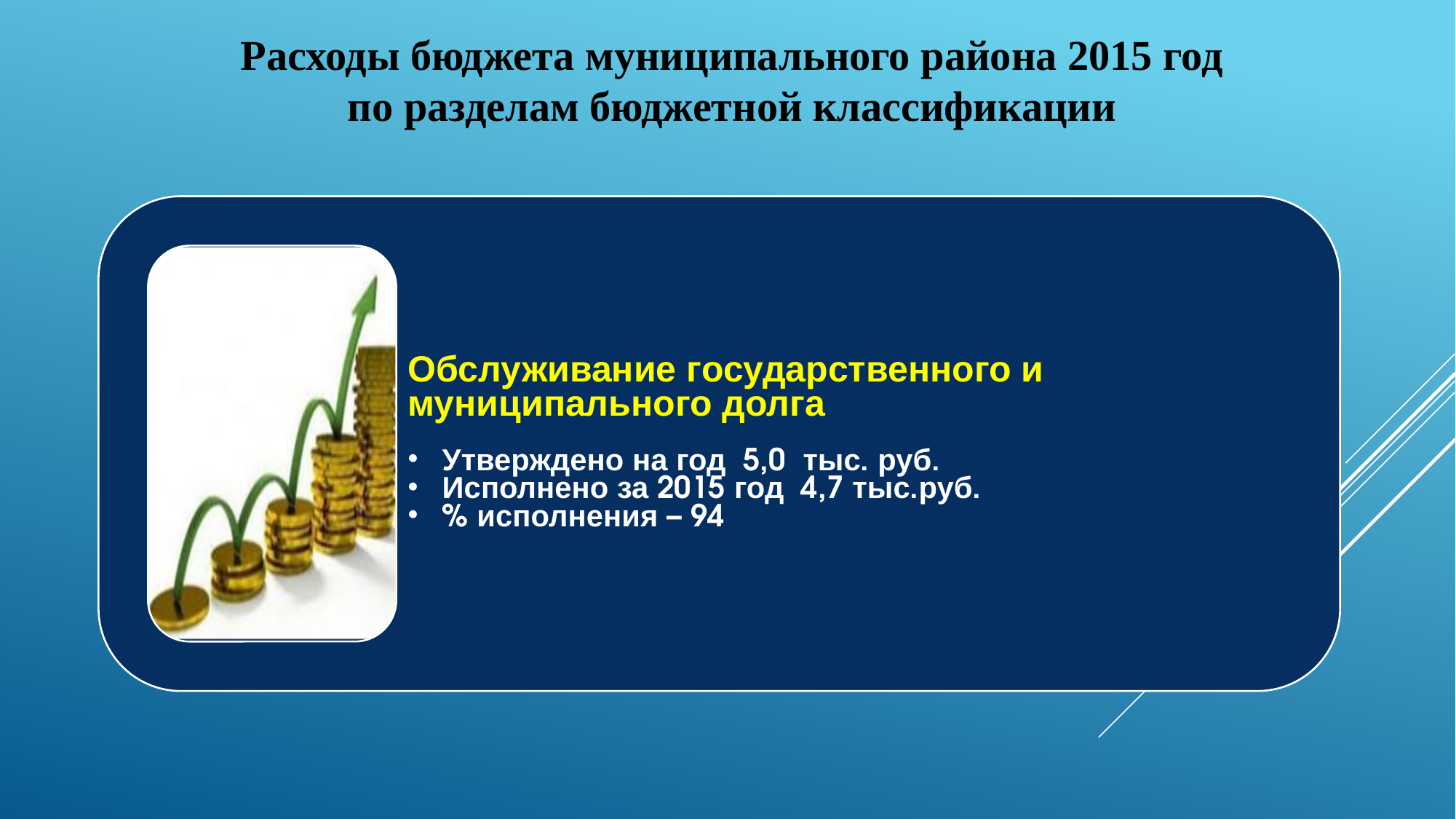

Расходы бюджета муниципального района 2015 год по разделам бюджетной классификации
Обслуживание государственного и муниципального долга
Утверждено на год  5,0  тыс. руб.
Исполнено за 2015 год  4,7 тыс.руб.
% исполнения – 94